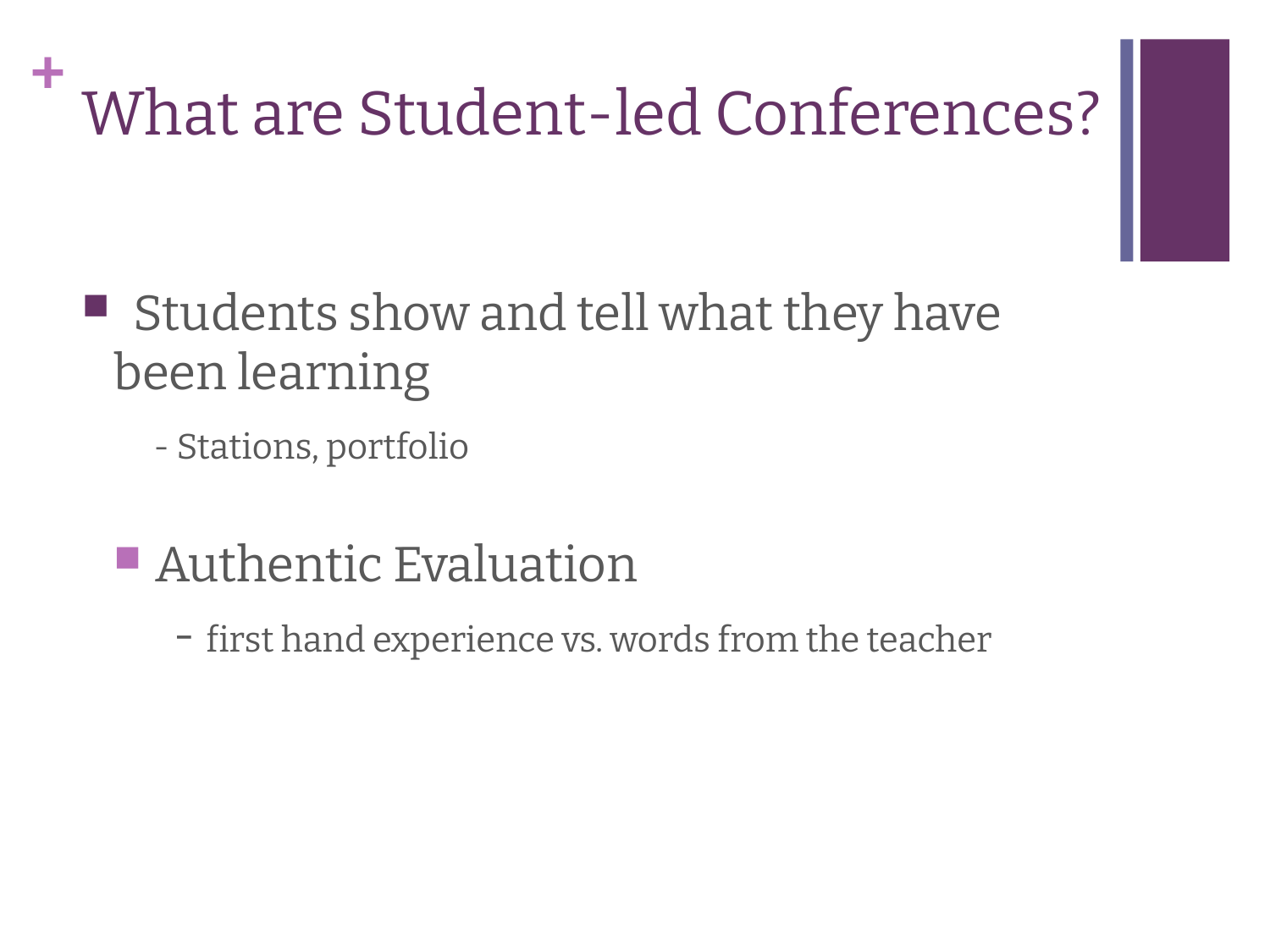

# What are Student-led Conferences?
  Students show and tell what they have      been learning
    - Stations, portfolio

 Authentic Evaluation
      - first hand experience vs. words from the teacher